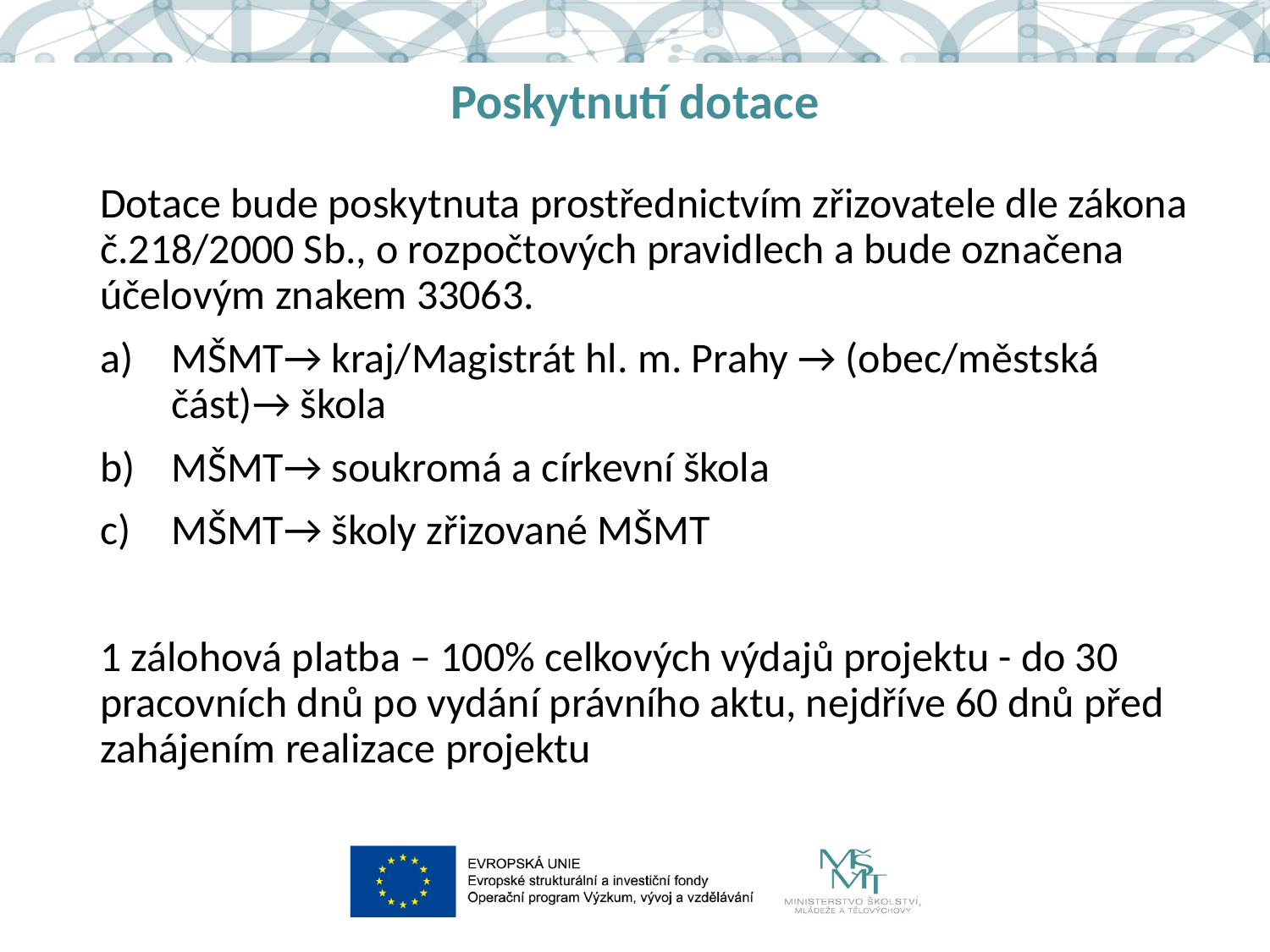

# Poskytnutí dotace
Dotace bude poskytnuta prostřednictvím zřizovatele dle zákona č.218/2000 Sb., o rozpočtových pravidlech a bude označena účelovým znakem 33063.
MŠMT→ kraj/Magistrát hl. m. Prahy → (obec/městská část)→ škola
MŠMT→ soukromá a církevní škola
MŠMT→ školy zřizované MŠMT

1 zálohová platba – 100% celkových výdajů projektu - do 30 pracovních dnů po vydání právního aktu, nejdříve 60 dnů před zahájením realizace projektu